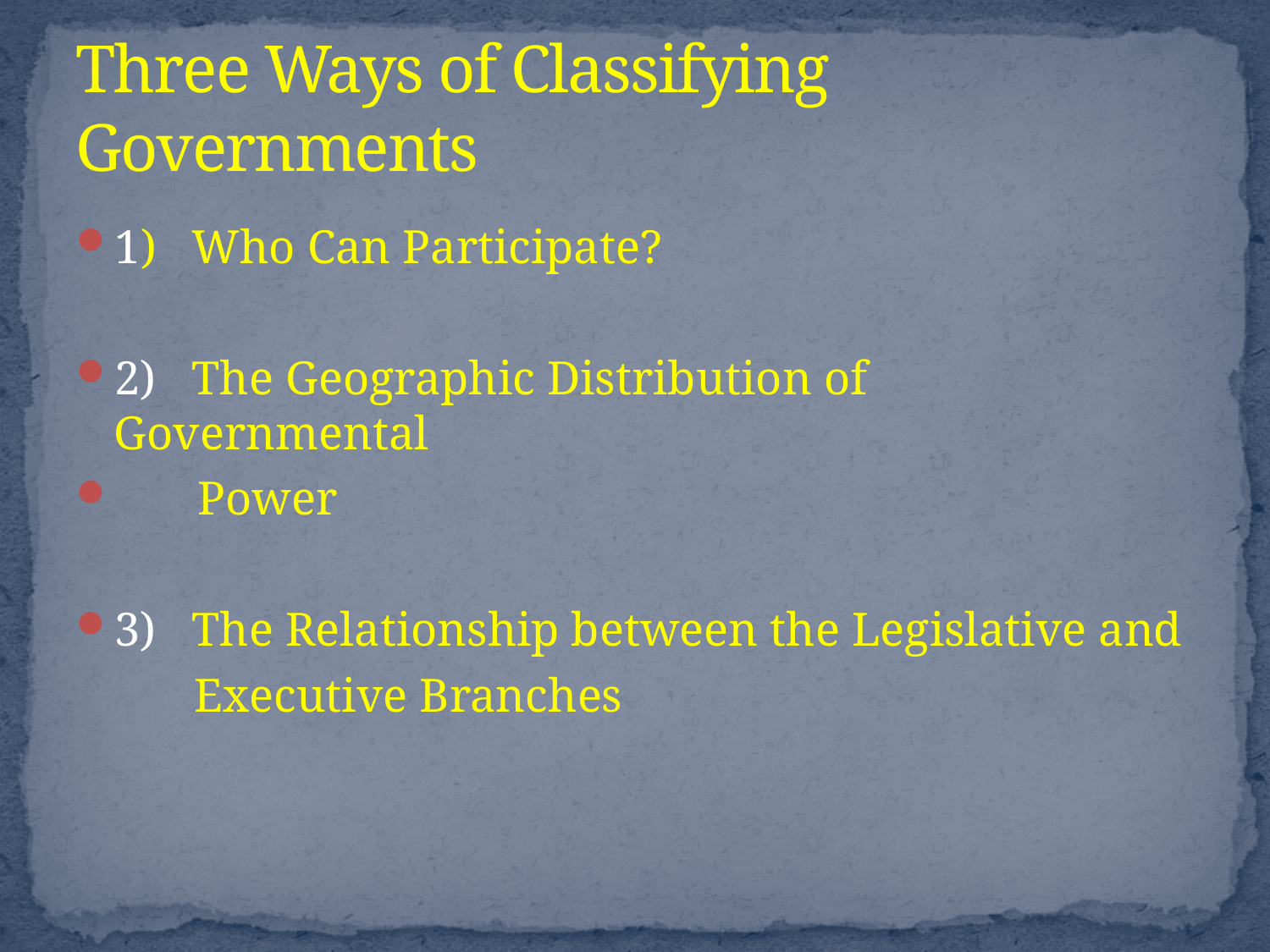

# Three Ways of Classifying Governments
1)   Who Can Participate?

2)   The Geographic Distribution of Governmental
       Power

3)   The Relationship between the Legislative and
          Executive Branches